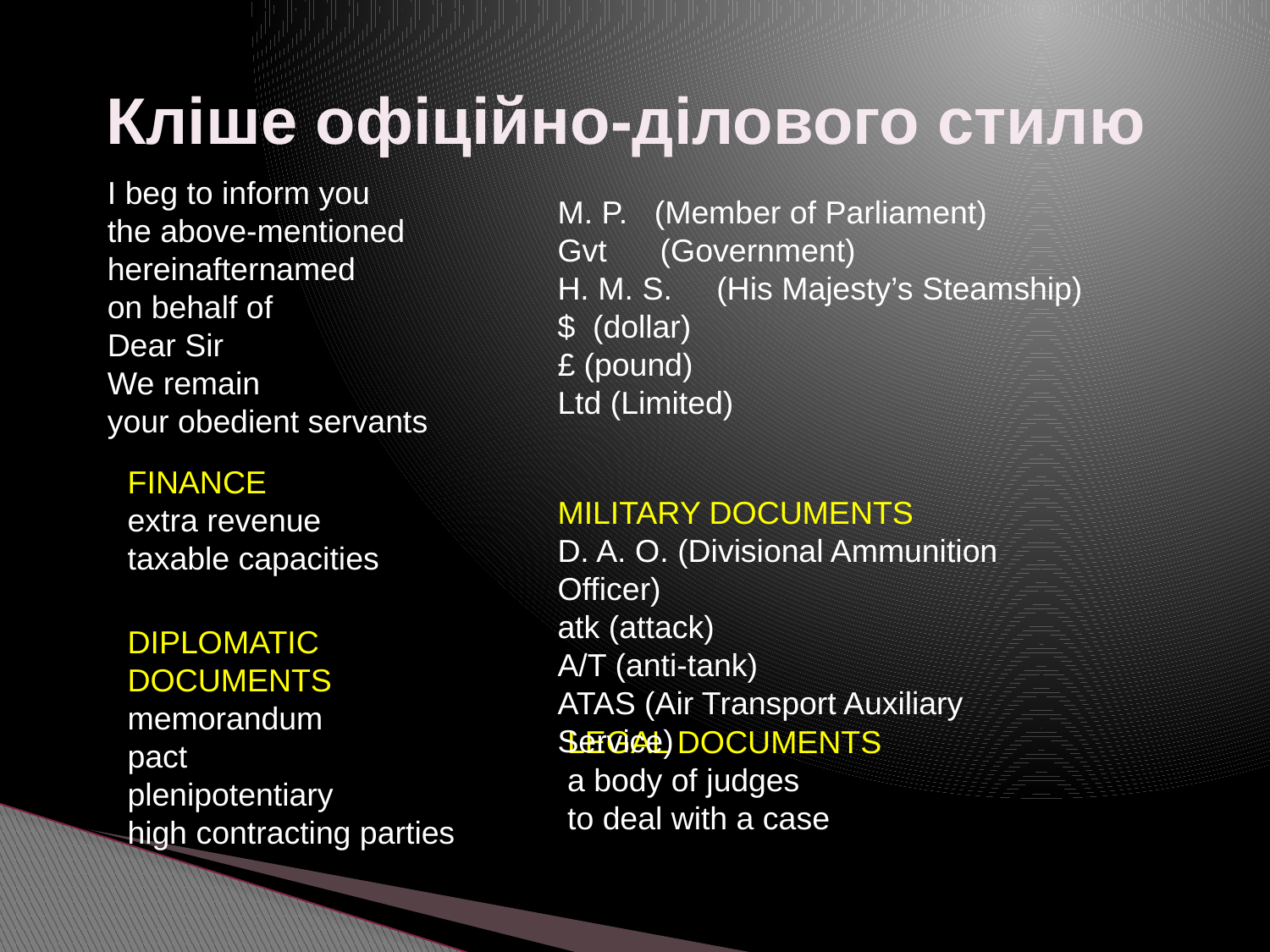

# Кліше офіційно-ділового стилю
I beg to inform you
the above-mentioned
hereinafternamed
on behalf of
Dear Sir
We remain
your obedient servants
M. P.   (Member of Parliament)
Gvt      (Government)
H. M. S.     (His Majesty’s Steamship)
$  (dollar)
£ (pound)
Ltd (Limited)
FINANCE
extra revenue
taxable capacities
MILITARY DOCUMENTS
D. A. O. (Divisional Ammunition Officer)
atk (attack)
A/T (anti-tank)
ATAS (Air Transport Auxiliary Service)
DIPLOMATIC DOCUMENTS
memorandum
pact
plenipotentiary
high contracting parties
LEGAL DOCUMENTS
a body of judges
to deal with a case